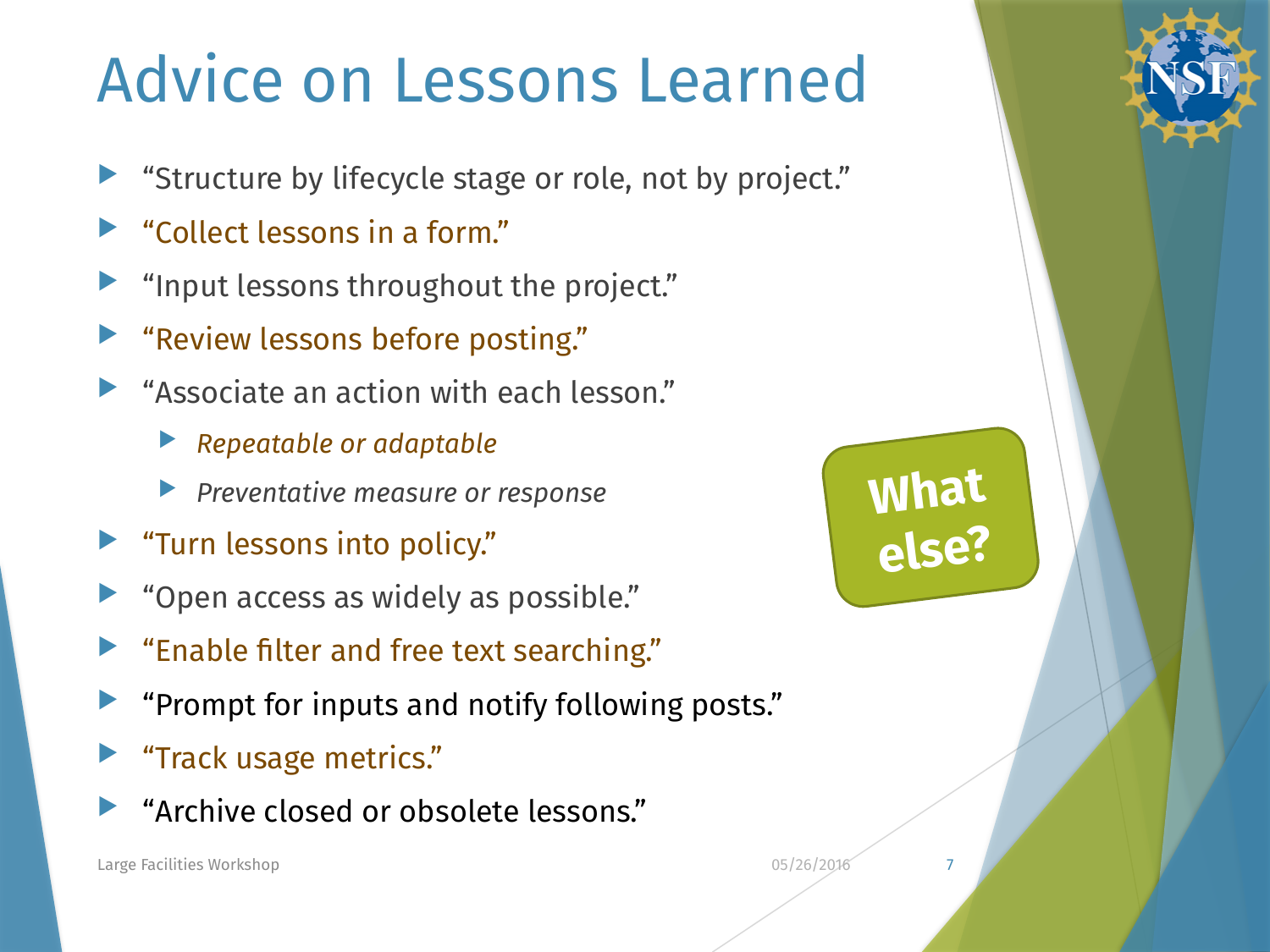

# Advice on Lessons Learned
“Structure by lifecycle stage or role, not by project.”
“Collect lessons in a form.”
“Input lessons throughout the project.”
“Review lessons before posting.”
“Associate an action with each lesson.”
Repeatable or adaptable
Preventative measure or response
“Turn lessons into policy.”
“Open access as widely as possible.”
“Enable filter and free text searching.”
“Prompt for inputs and notify following posts.”
“Track usage metrics.”
“Archive closed or obsolete lessons.”

What else?
Large Facilities Workshop
05/26/2016
7